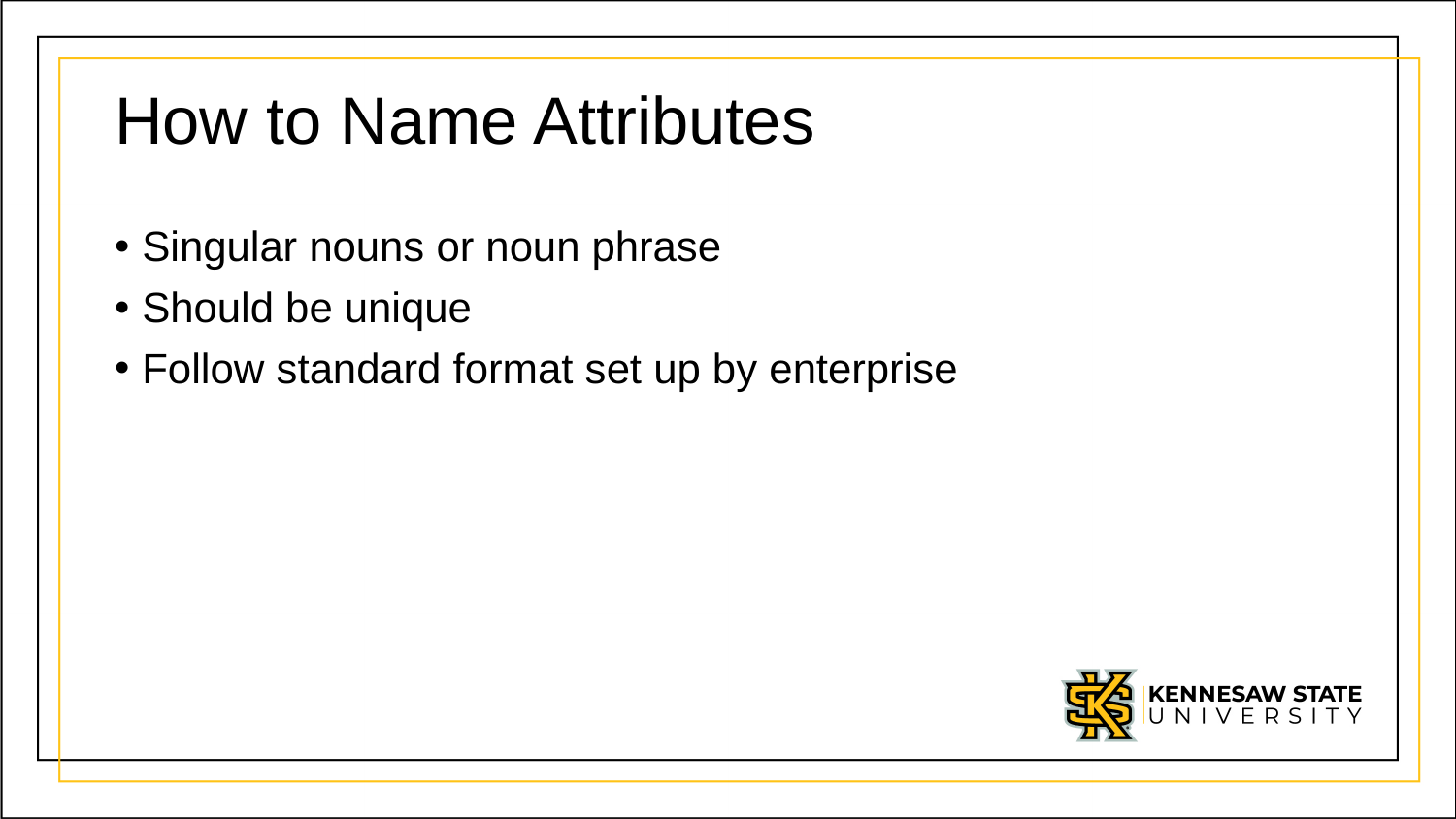

# How to Name Attributes
Singular nouns or noun phrase
Should be unique
Follow standard format set up by enterprise